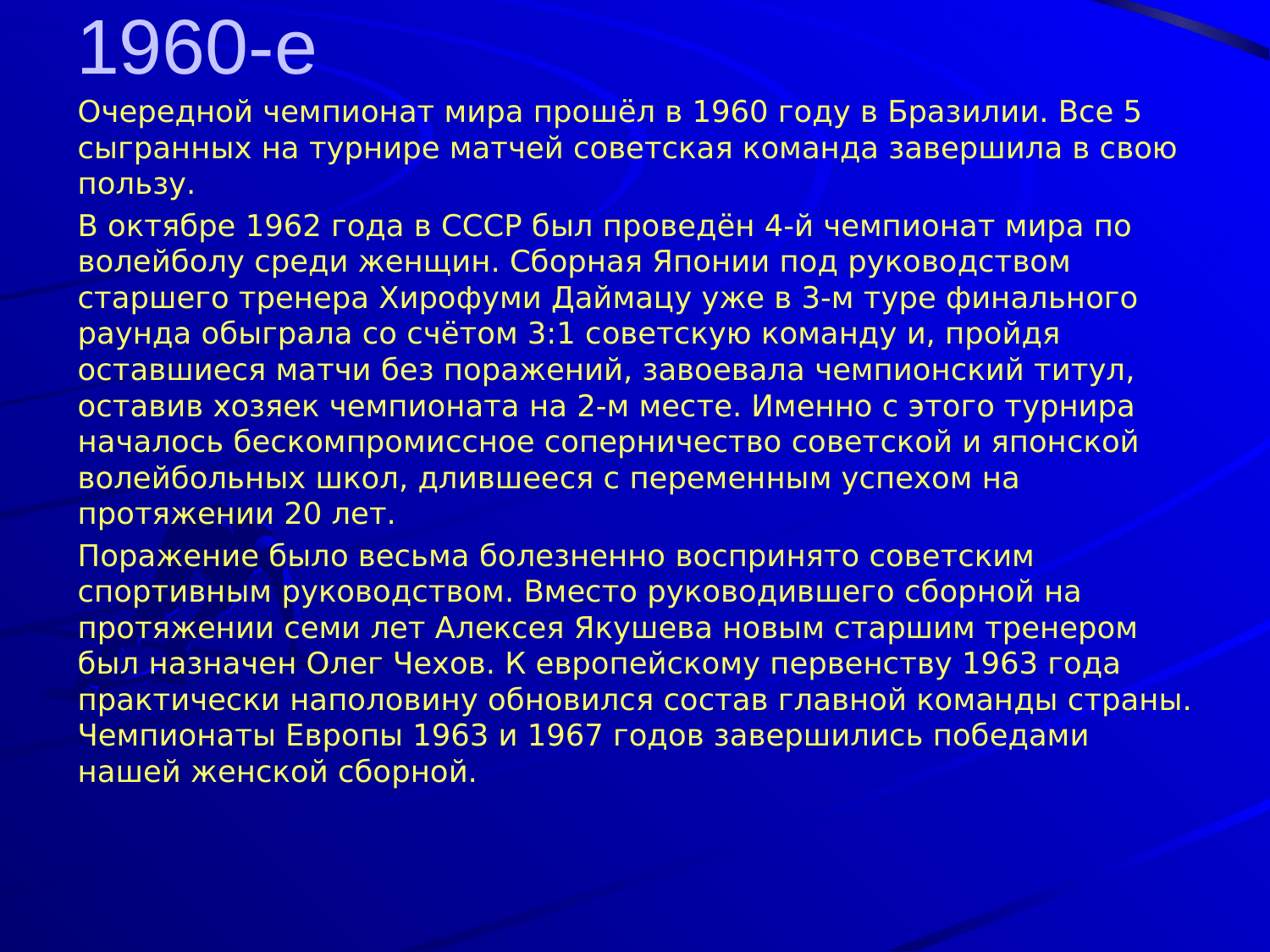

# 1960-е
Очередной чемпионат мира прошёл в 1960 году в Бразилии. Все 5 сыгранных на турнире матчей советская команда завершила в свою пользу.
В октябре 1962 года в СССР был проведён 4-й чемпионат мира по волейболу среди женщин. Сборная Японии под руководством старшего тренера Хирофуми Даймацу уже в 3-м туре финального раунда обыграла со счётом 3:1 советскую команду и, пройдя оставшиеся матчи без поражений, завоевала чемпионский титул, оставив хозяек чемпионата на 2-м месте. Именно с этого турнира началось бескомпромиссное соперничество советской и японской волейбольных школ, длившееся с переменным успехом на протяжении 20 лет.
Поражение было весьма болезненно воспринято советским спортивным руководством. Вместо руководившего сборной на протяжении семи лет Алексея Якушева новым старшим тренером был назначен Олег Чехов. К европейскому первенству 1963 года практически наполовину обновился состав главной команды страны. Чемпионаты Европы 1963 и 1967 годов завершились победами нашей женской сборной.